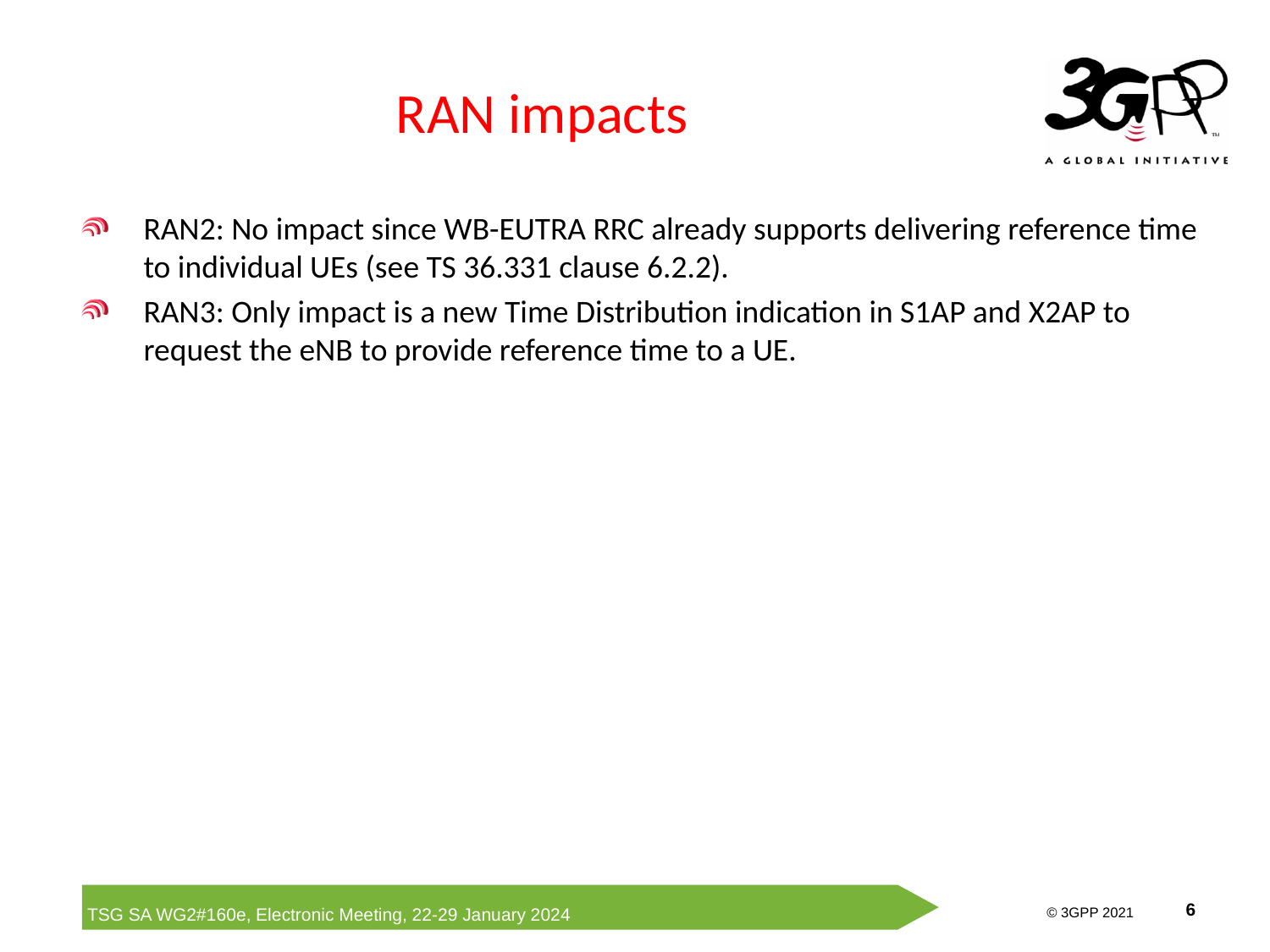

# RAN impacts
RAN2: No impact since WB-EUTRA RRC already supports delivering reference time to individual UEs (see TS 36.331 clause 6.2.2).
RAN3: Only impact is a new Time Distribution indication in S1AP and X2AP to request the eNB to provide reference time to a UE.